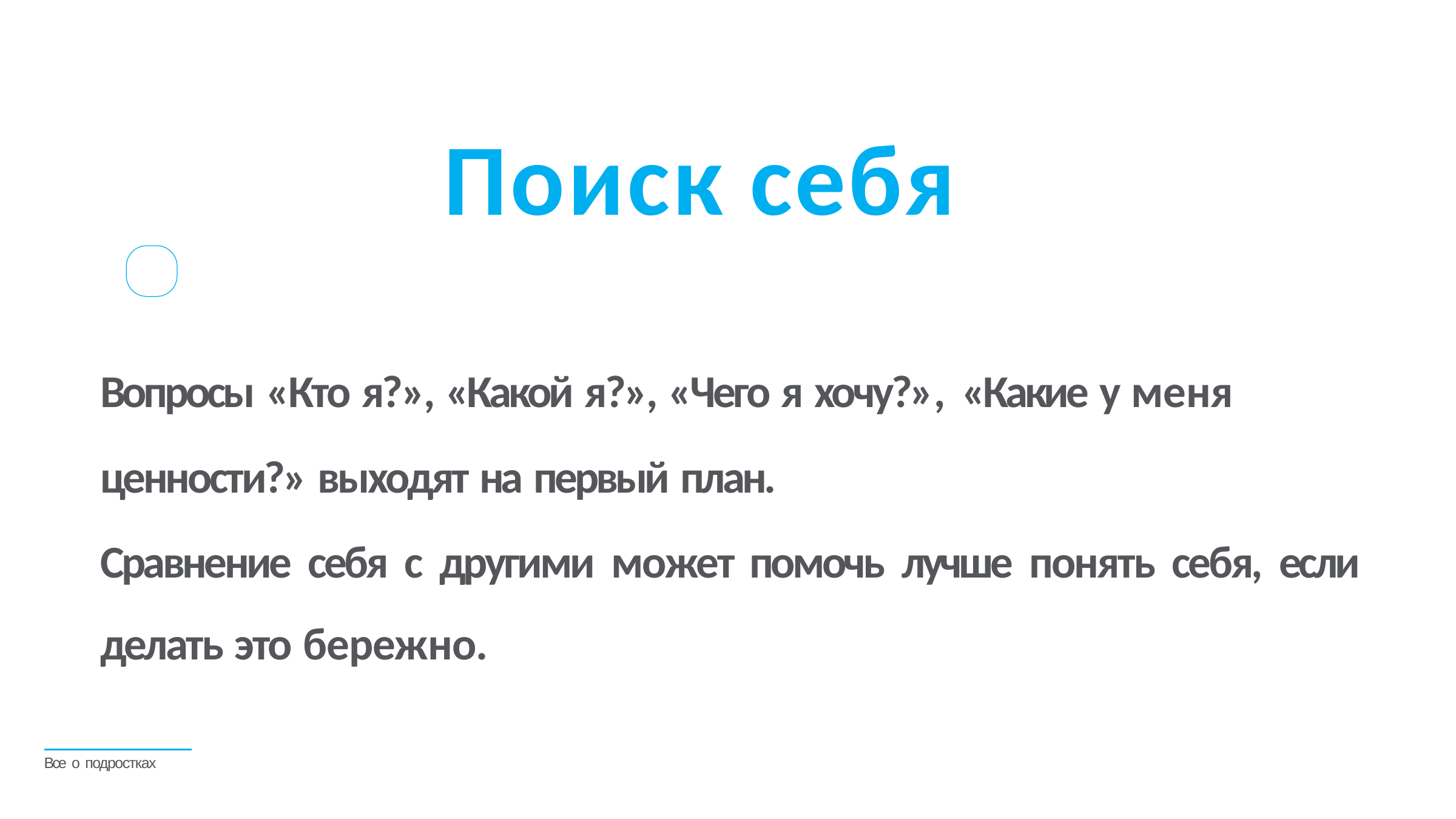

# Поиск себя

Вопросы «Кто я?», «Какой я?», «Чего я хочу?»,  «Какие у меня
ценности?» выходят на первый план.
Сравнение себя с другими может помочь лучше понять себя, если делать это бережно.

Все о подростках